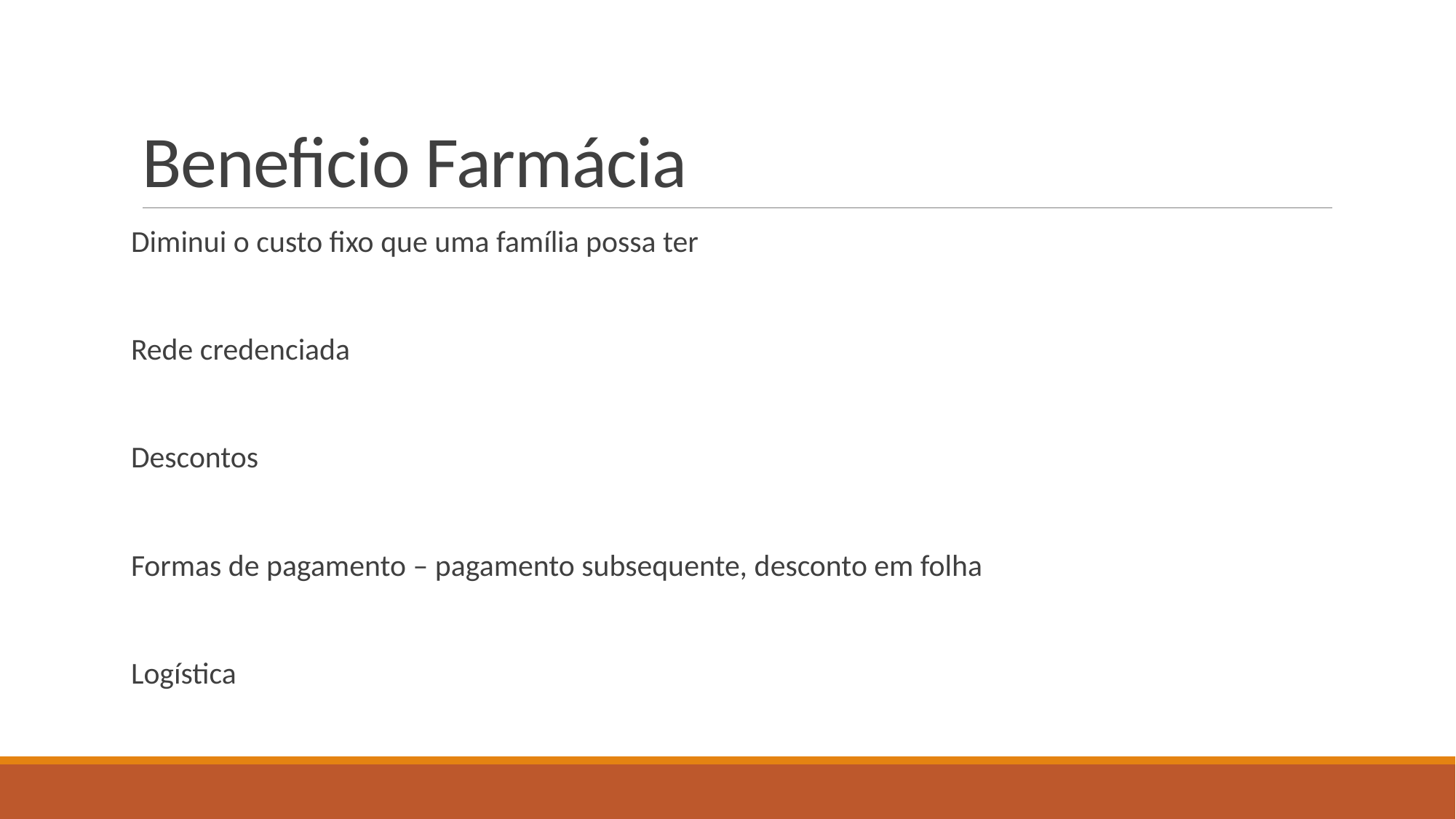

# Beneficio Farmácia
Diminui o custo fixo que uma família possa ter

Rede credenciada

Descontos

Formas de pagamento – pagamento subsequente, desconto em folha

Logística